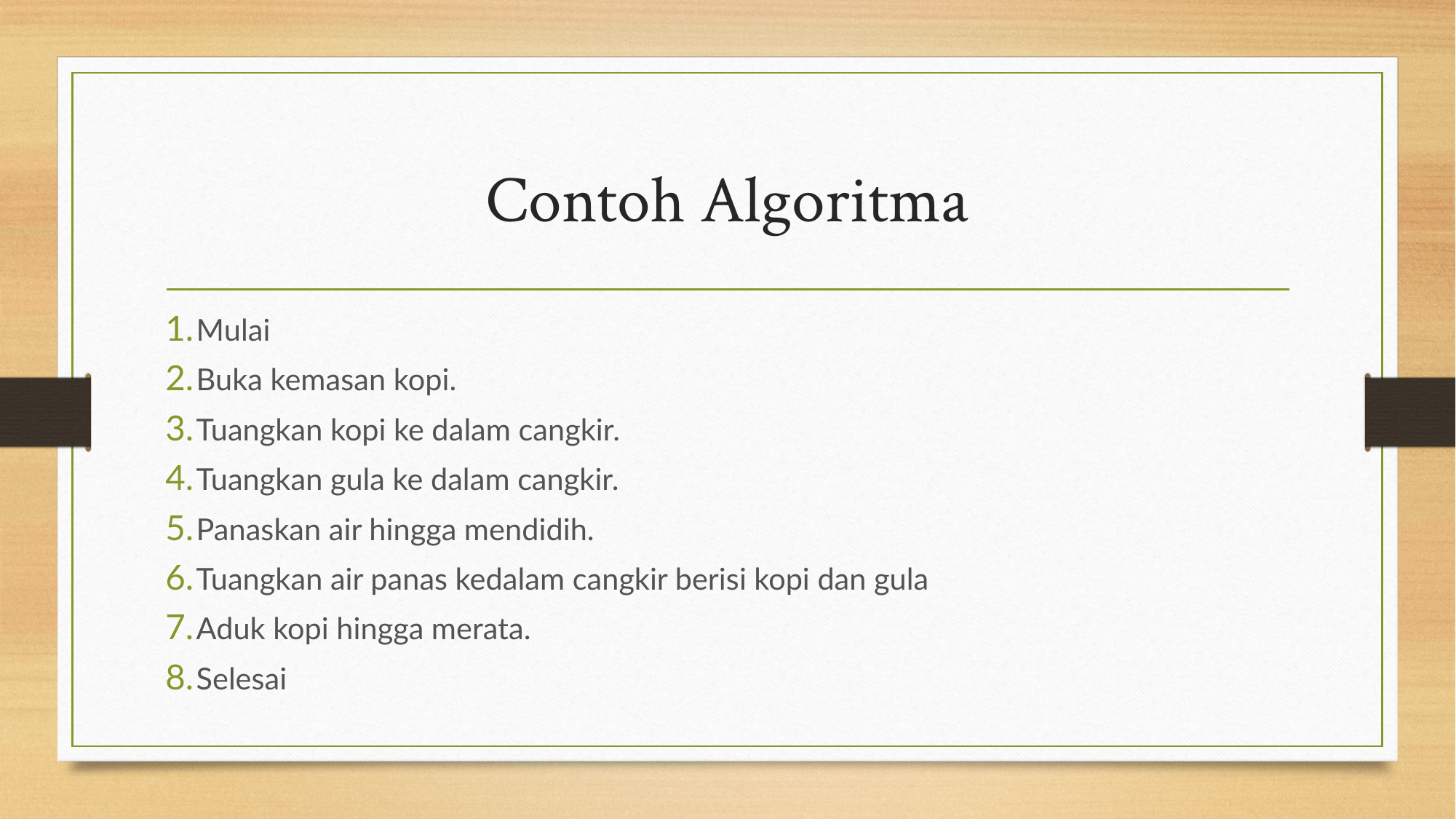

# Contoh Algoritma
Mulai
Buka kemasan kopi.
Tuangkan kopi ke dalam cangkir.
Tuangkan gula ke dalam cangkir.
Panaskan air hingga mendidih.
Tuangkan air panas kedalam cangkir berisi kopi dan gula
Aduk kopi hingga merata.
Selesai